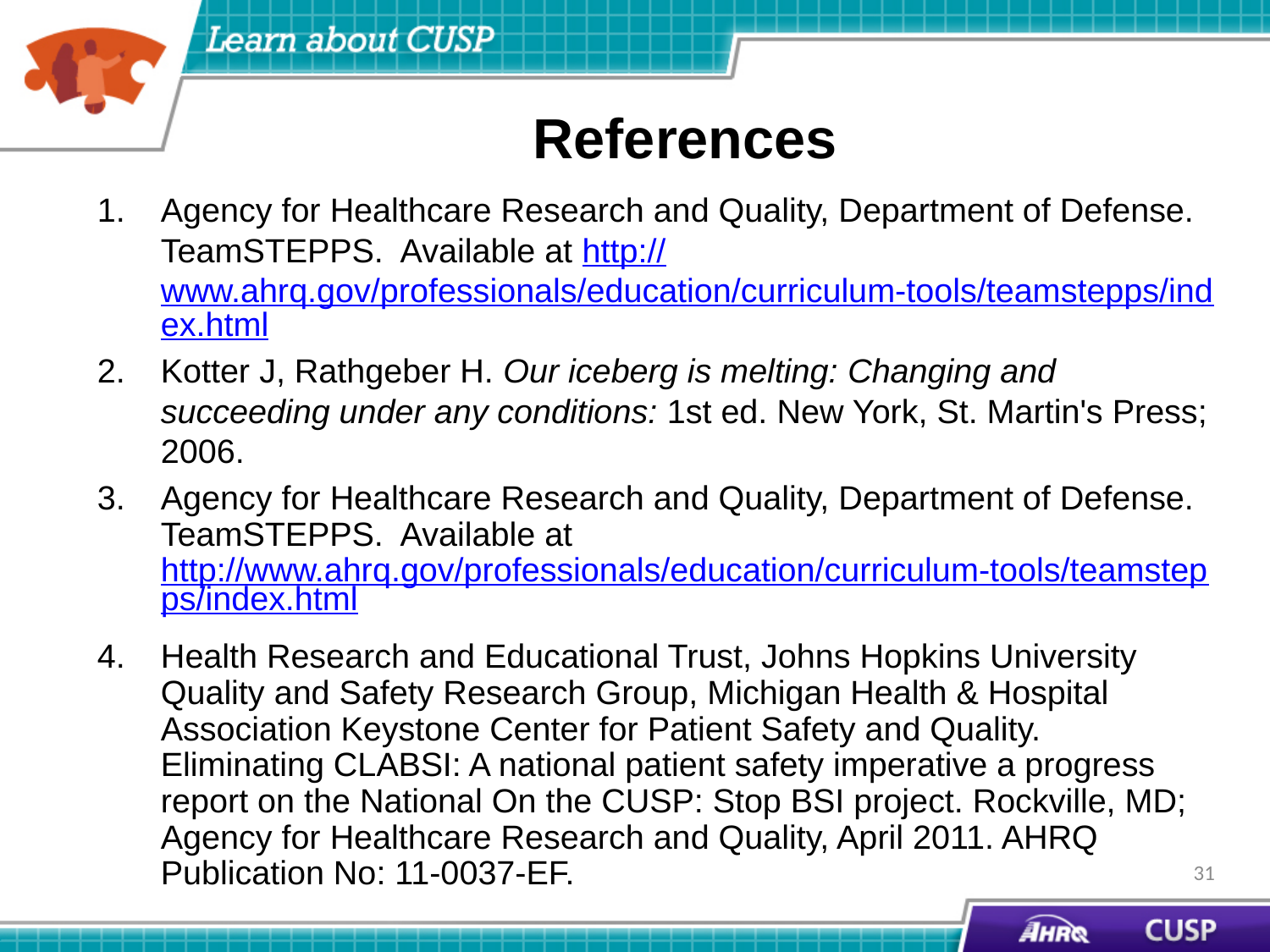

# References
Agency for Healthcare Research and Quality, Department of Defense. TeamSTEPPS.  Available at http://www.ahrq.gov/professionals/education/curriculum-tools/teamstepps/index.html
Kotter J, Rathgeber H. Our iceberg is melting: Changing and succeeding under any conditions: 1st ed. New York, St. Martin's Press; 2006.
Agency for Healthcare Research and Quality, Department of Defense. TeamSTEPPS.  Available at http://www.ahrq.gov/professionals/education/curriculum-tools/teamstepps/index.html
Health Research and Educational Trust, Johns Hopkins University Quality and Safety Research Group, Michigan Health & Hospital Association Keystone Center for Patient Safety and Quality.  Eliminating CLABSI: A national patient safety imperative a progress report on the National On the CUSP: Stop BSI project. Rockville, MD; Agency for Healthcare Research and Quality, April 2011. AHRQ Publication No: 11-0037-EF.
31